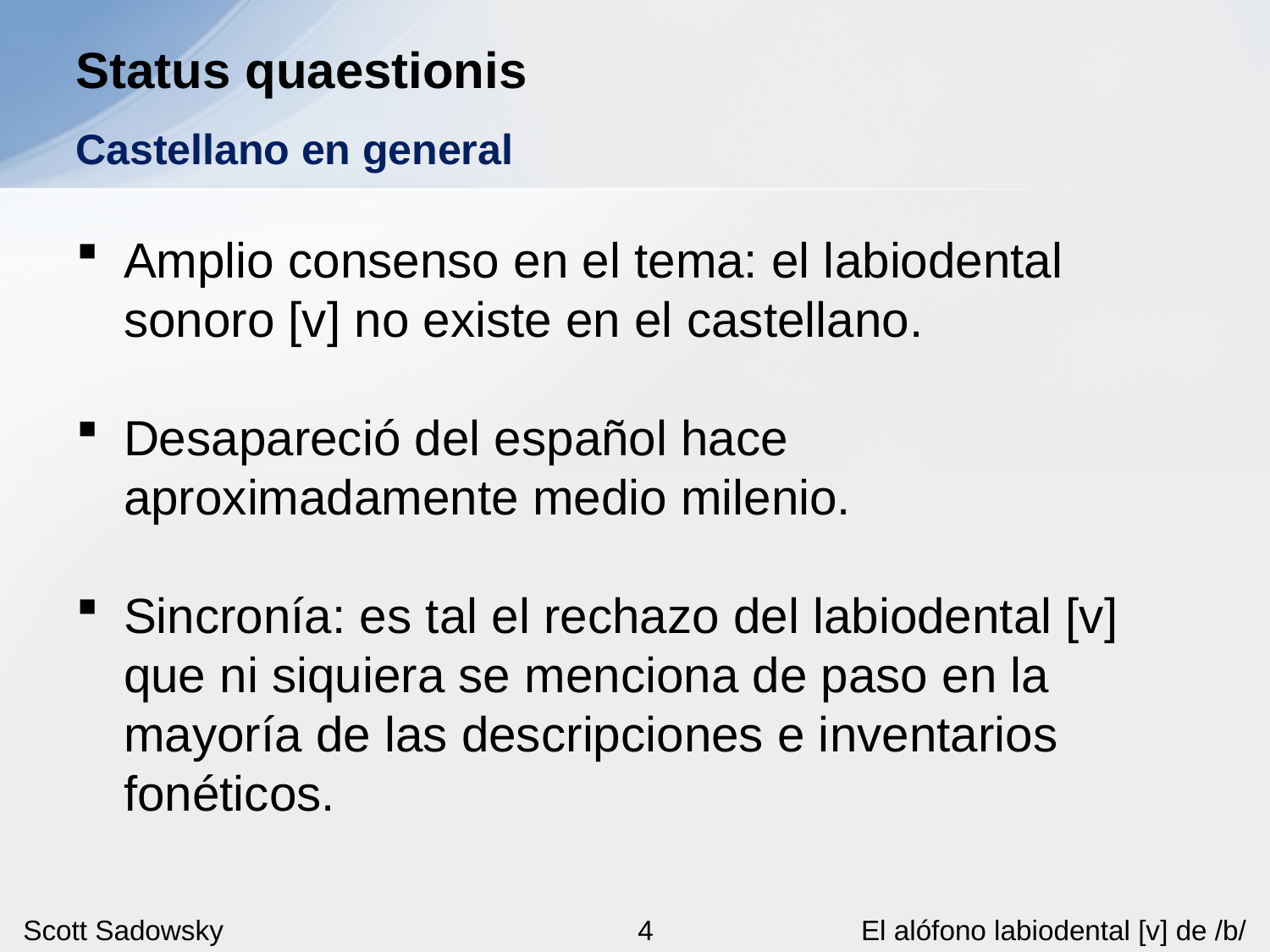

# Status quaestionis
Castellano en general
Amplio consenso en el tema: el labiodental sonoro [v] no existe en el castellano.

Desapareció del español hace aproximadamente medio milenio.

Sincronía: es tal el rechazo del labiodental [v] que ni siquiera se menciona de paso en la mayoría de las descripciones e inventarios fonéticos.

Scott Sadowsky
4
El alófono labiodental [v] de /b/